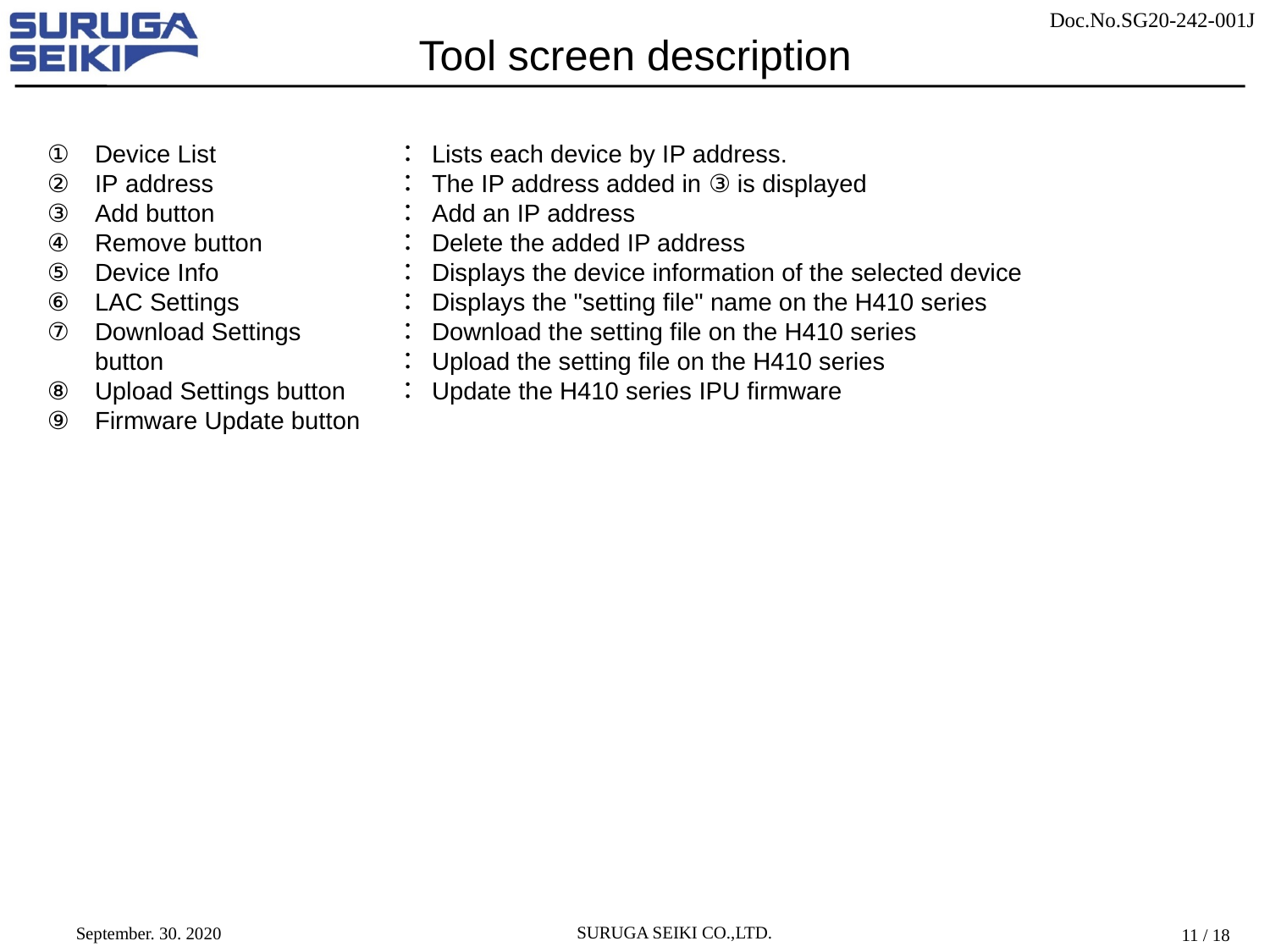

# Tool screen description
Device List
IP address
Add button
Remove button
Device Info
LAC Settings
Download Settings button
Upload Settings button
Firmware Update button
： Lists each device by IP address.
： The IP address added in ③ is displayed
： Add an IP address
： Delete the added IP address
： Displays the device information of the selected device
： Displays the "setting file" name on the H410 series
： Download the setting file on the H410 series
： Upload the setting file on the H410 series
： Update the H410 series IPU firmware